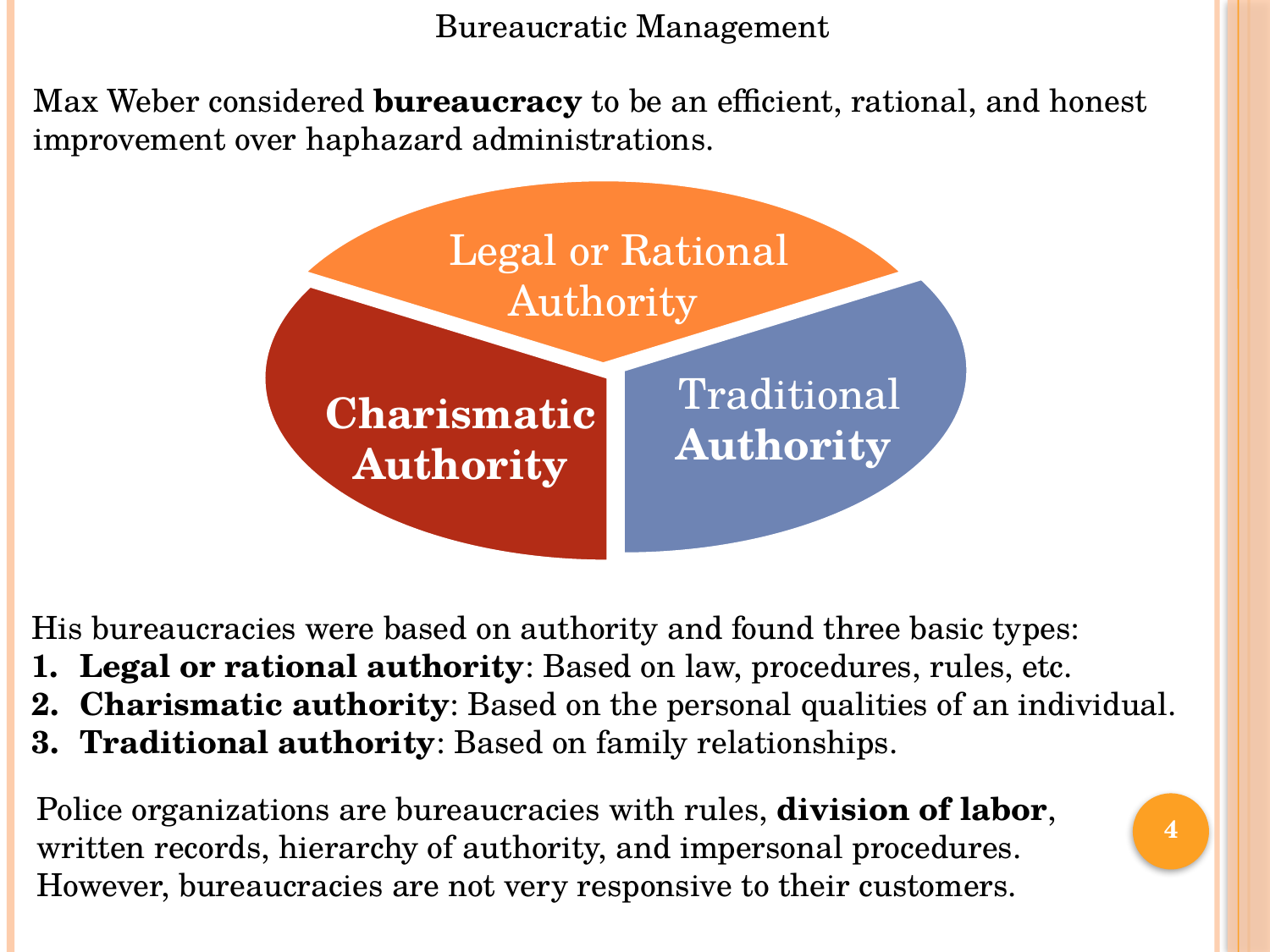

Bureaucratic Management
Max Weber considered bureaucracy to be an efficient, rational, and honest improvement over haphazard administrations.

Legal or Rational
     Authority

Traditional
Authority

Charismatic
Authority
His bureaucracies were based on authority and found three basic types:
Legal or rational authority: Based on law, procedures, rules, etc.
Charismatic authority: Based on the personal qualities of an individual.
Traditional authority: Based on family relationships.
Police organizations are bureaucracies with rules, division of labor, written records, hierarchy of authority, and impersonal procedures. However, bureaucracies are not very responsive to their customers.
4